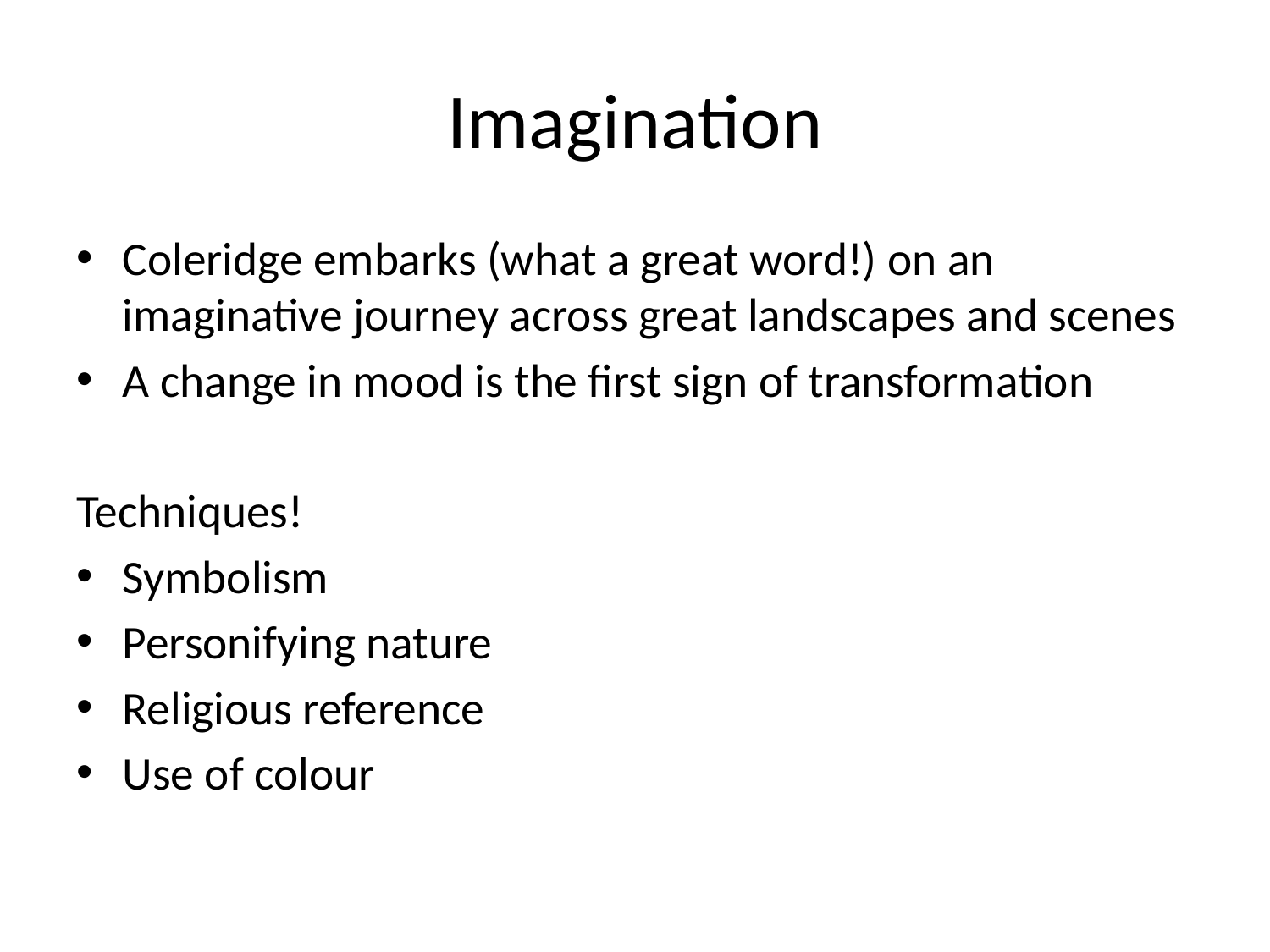

# Imagination
Coleridge embarks (what a great word!) on an imaginative journey across great landscapes and scenes
A change in mood is the first sign of transformation

Techniques!
Symbolism
Personifying nature
Religious reference
Use of colour